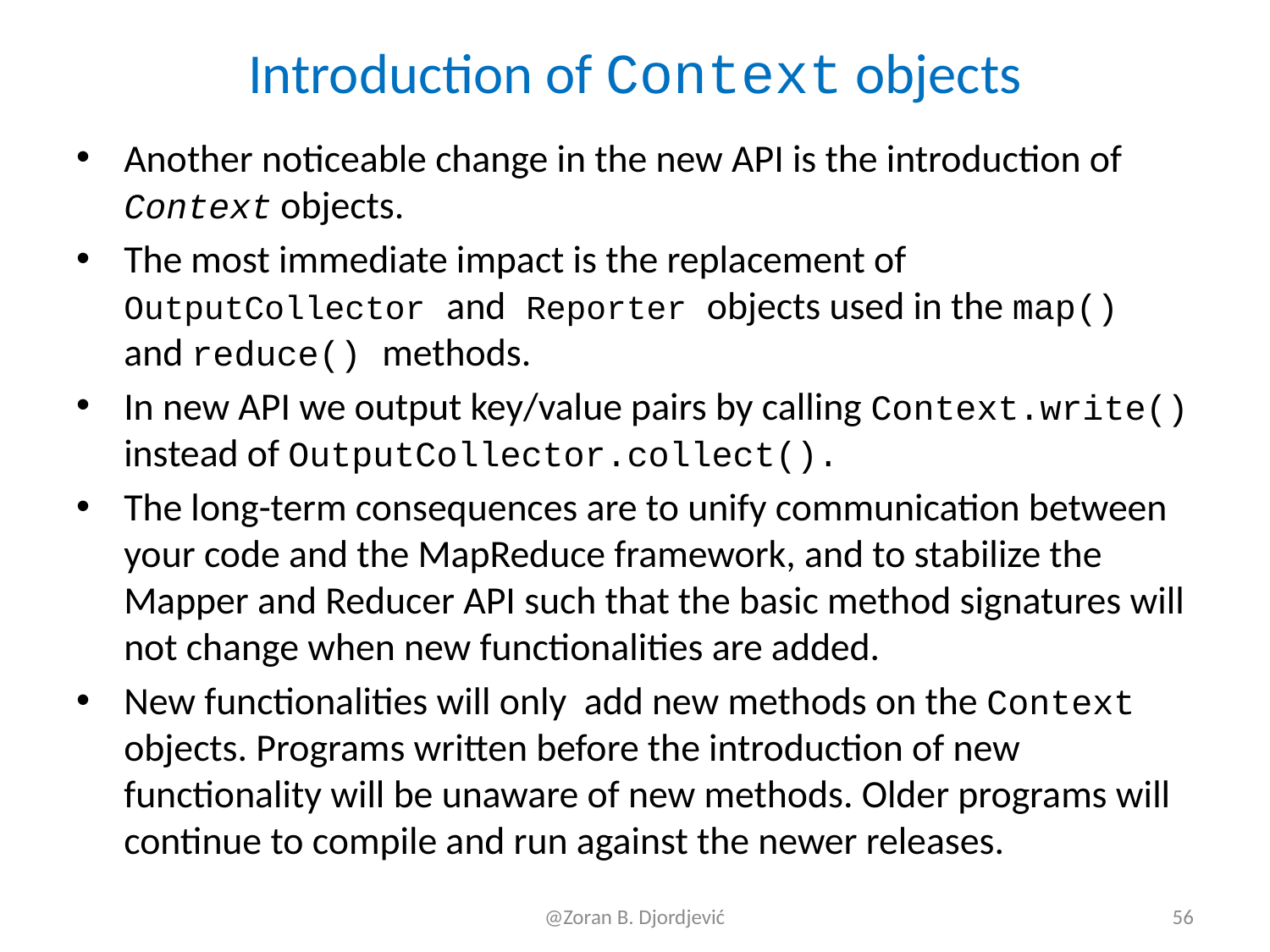

# Introduction of Context objects
Another noticeable change in the new API is the introduction of Context objects.
The most immediate impact is the replacement of OutputCollector and Reporter objects used in the map() and reduce() methods.
In new API we output key/value pairs by calling Context.write() instead of OutputCollector.collect().
The long-term consequences are to unify communication between your code and the MapReduce framework, and to stabilize the Mapper and Reducer API such that the basic method signatures will not change when new functionalities are added.
New functionalities will only  add new methods on the Context objects. Programs written before the introduction of new functionality will be unaware of new methods. Older programs will continue to compile and run against the newer releases.
@Zoran B. Djordjević
56